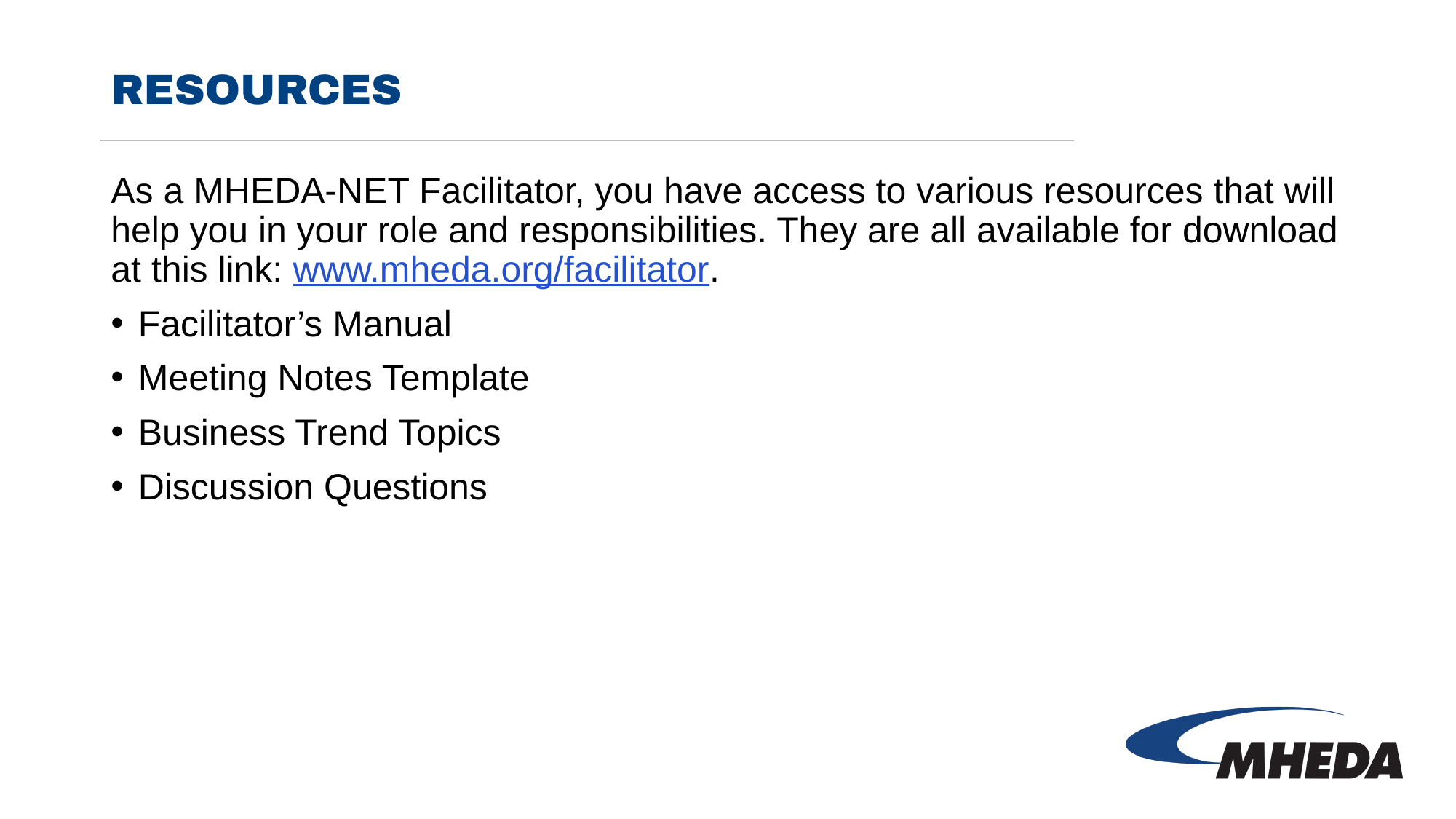

# resources
As a MHEDA-NET Facilitator, you have access to various resources that will help you in your role and responsibilities. They are all available for download at this link: www.mheda.org/facilitator.
Facilitator’s Manual
Meeting Notes Template
Business Trend Topics
Discussion Questions